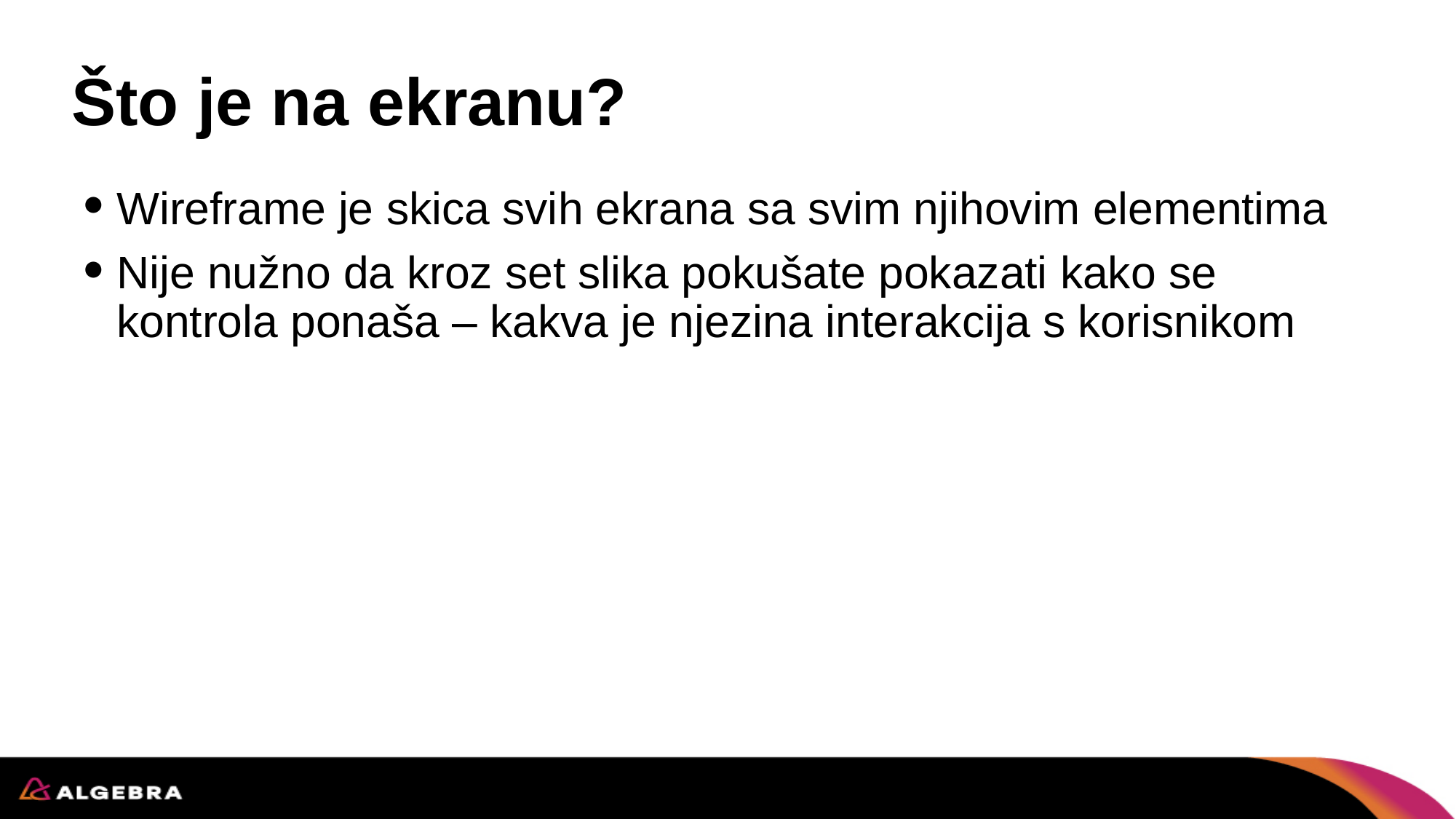

# Što je na ekranu?
Wireframe je skica svih ekrana sa svim njihovim elementima
Nije nužno da kroz set slika pokušate pokazati kako se kontrola ponaša – kakva je njezina interakcija s korisnikom